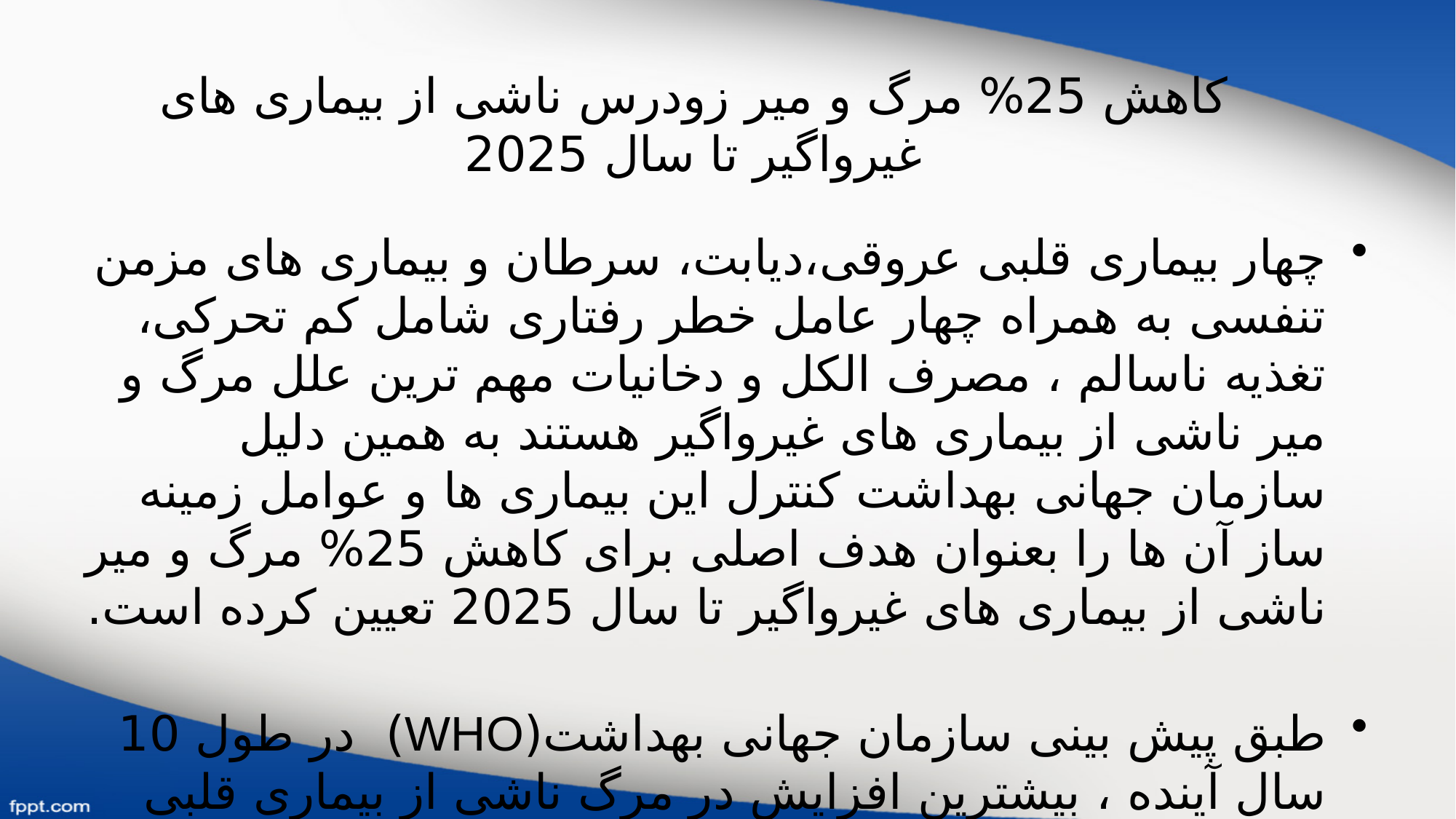

# کاهش 25% مرگ و میر زودرس ناشی از بیماری های غیرواگیر تا سال 2025
چهار بیماری قلبی عروقی،دیابت، سرطان و بیماری های مزمن تنفسی به همراه چهار عامل خطر رفتاری شامل کم تحرکی، تغذیه ناسالم ، مصرف الکل و دخانیات مهم ترین علل مرگ و میر ناشی از بیماری های غیرواگیر هستند به همین دلیل سازمان جهانی بهداشت کنترل این بیماری ها و عوامل زمینه ساز آن ها را بعنوان هدف اصلی برای کاهش 25% مرگ و میر ناشی از بیماری های غیرواگیر تا سال 2025 تعیین کرده است.
طبق پیش بینی سازمان جهانی بهداشت(WHO)  در طول 10 سال آینده ، بیشترین افزایش در مرگ ناشی از بیماری قلبی عروقی (CVD) ، سرطان ، بیماری تنفسی و دیابت ،در کشورهای در حال توسعه رخ خواهد داد.